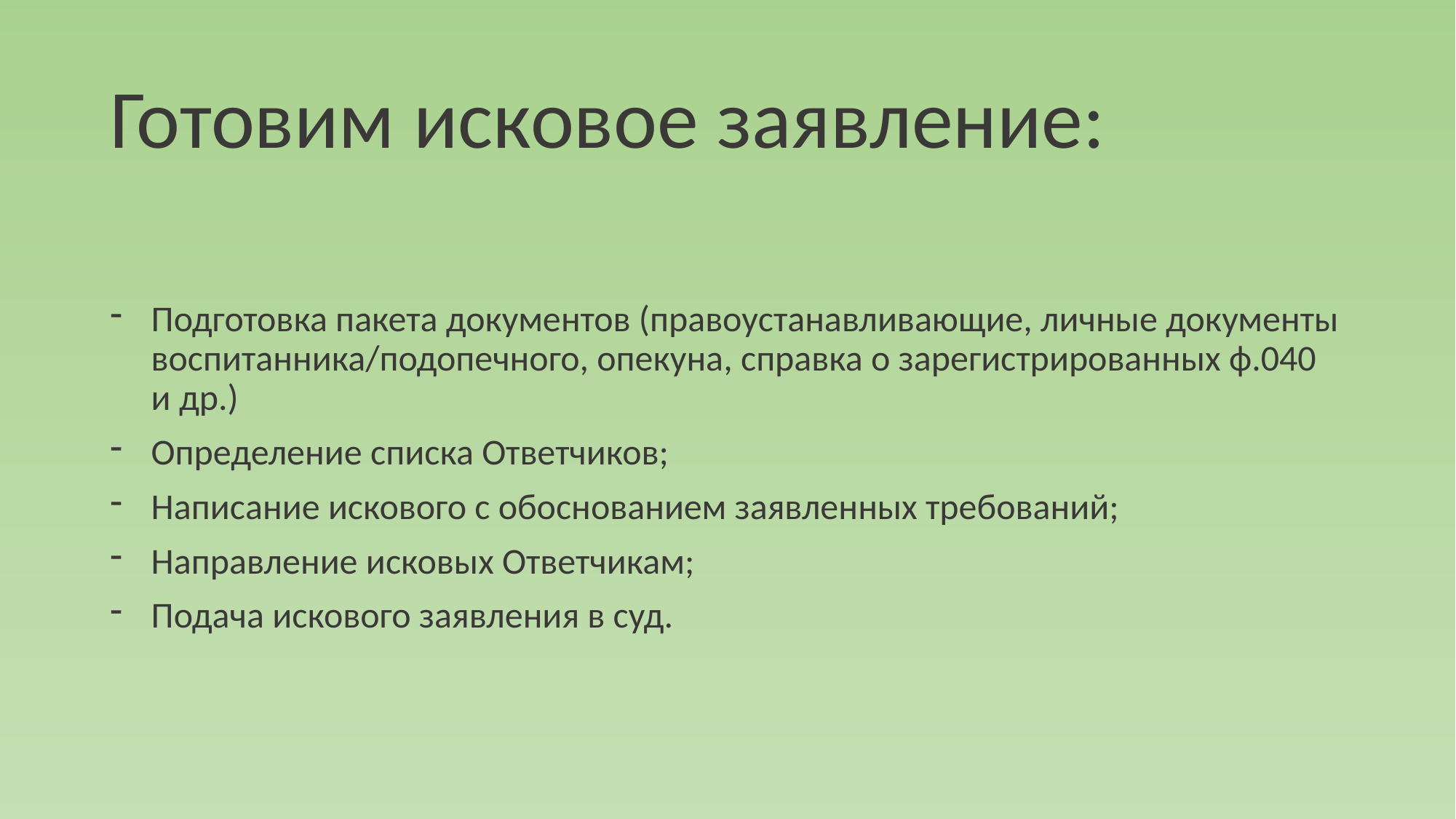

# Готовим исковое заявление:
Подготовка пакета документов (правоустанавливающие, личные документы воспитанника/подопечного, опекуна, справка о зарегистрированных ф.040 и др.)
Определение списка Ответчиков;
Написание искового с обоснованием заявленных требований;
Направление исковых Ответчикам;
Подача искового заявления в суд.